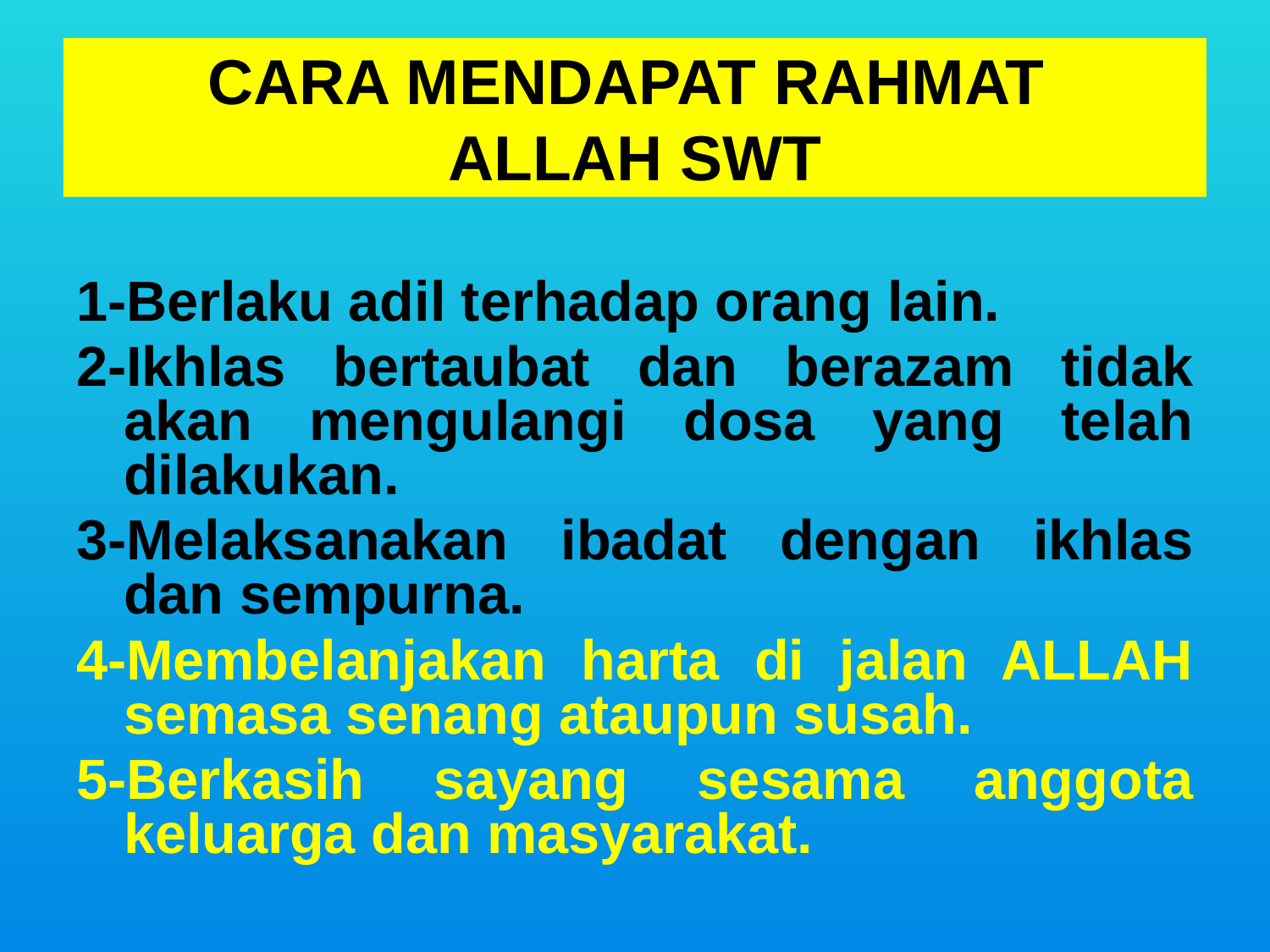

CARA MENDAPAT RAHMAT
ALLAH SWT

1-Berlaku adil terhadap orang lain.
2-Ikhlas bertaubat dan berazam tidak akan mengulangi dosa yang telah dilakukan.
3-Melaksanakan ibadat dengan ikhlas dan sempurna.
4-Membelanjakan harta di jalan ALLAH semasa senang ataupun susah.
5-Berkasih sayang sesama anggota keluarga dan masyarakat.